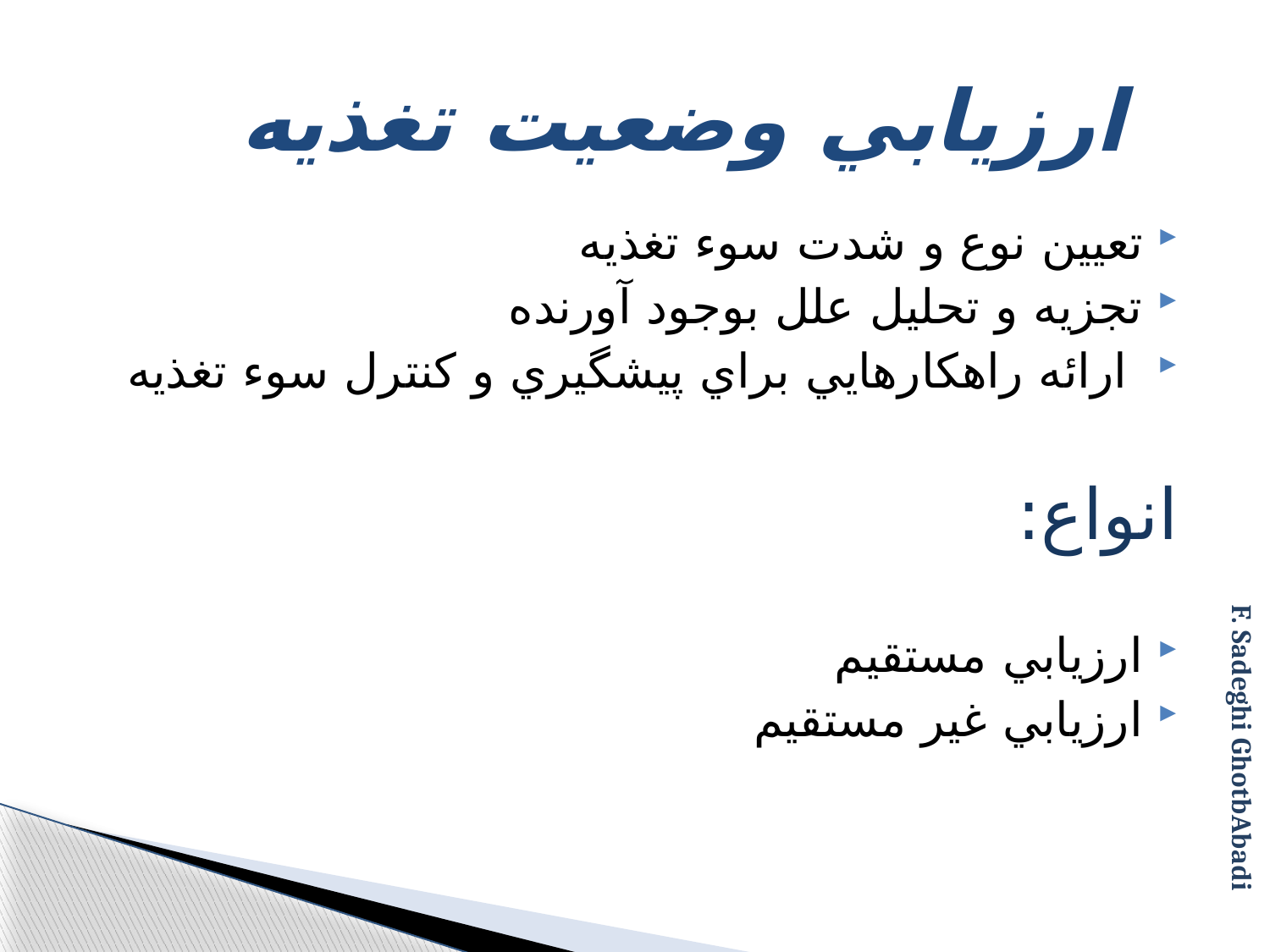

# ارزيابي وضعيت تغذيه
تعيين نوع و شدت سوء تغذيه
تجزيه و تحليل علل بوجود آورنده
 ارائه راهكارهايي براي پيشگيري و كنترل سوء تغذيه

انواع:

ارزيابي مستقيم
ارزيابي غير مستقيم